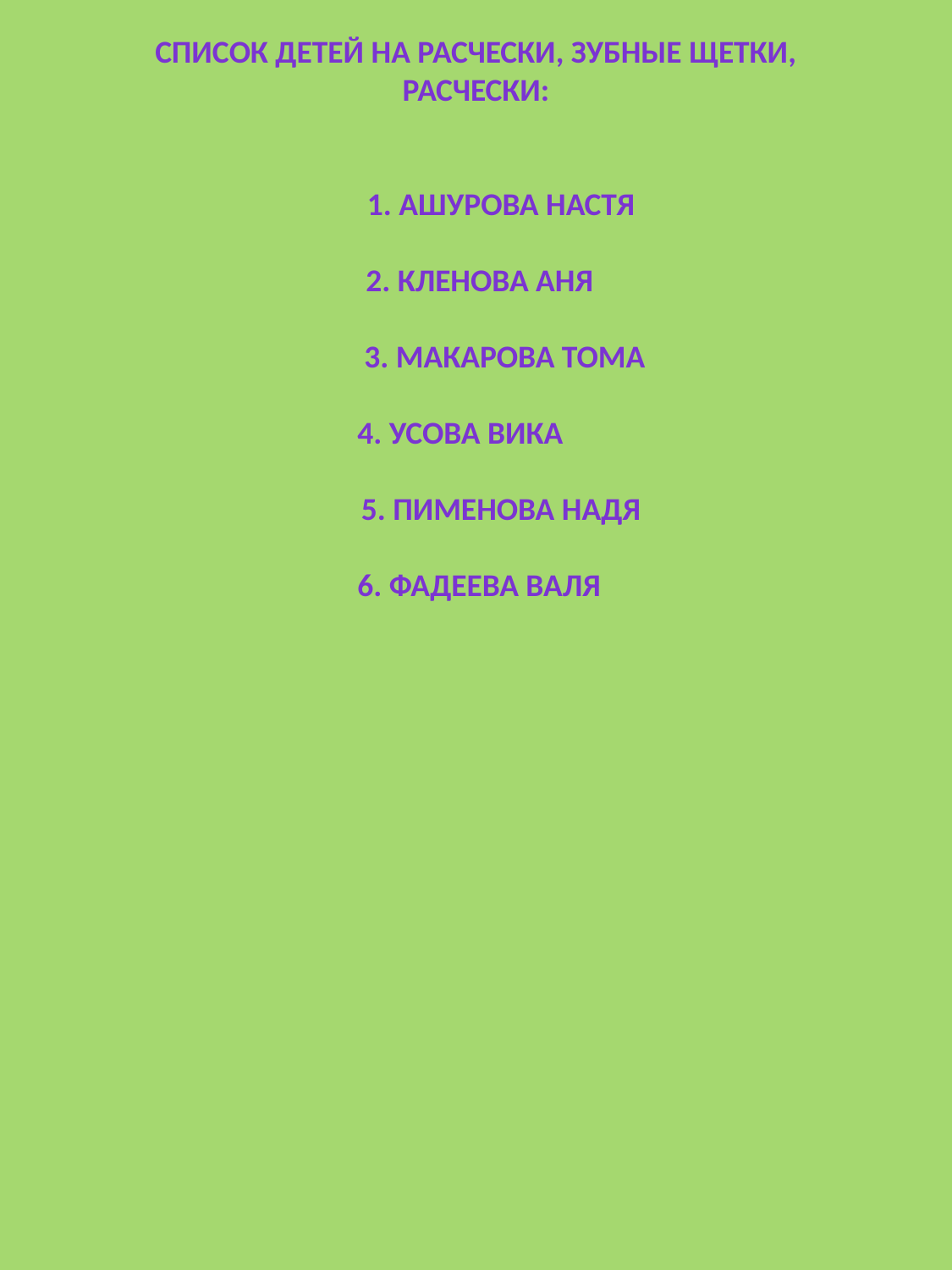

Список детей на расчески, зубные щетки, расчески:

       1. Ашурова Настя

 2. Кленова Аня

        3. Макарова Тома

                                    4. Усова Вика

       5. Пименова Надя

                                    6. Фадеева Валя